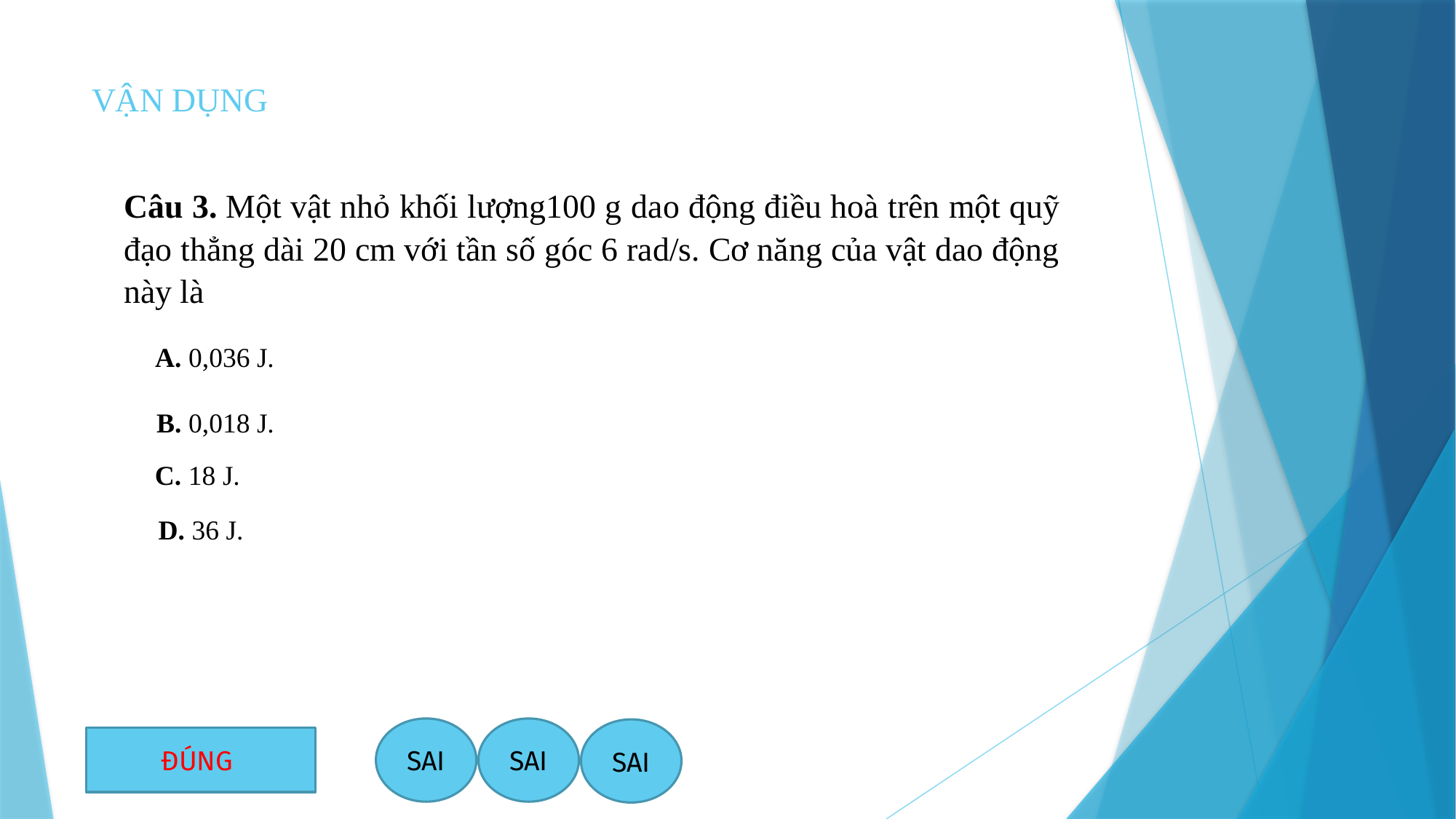

# VẬN DỤNG
Câu 3. Một vật nhỏ khối lượng100 g dao động điều hoà trên một quỹ đạo thẳng dài 20 cm với tần số góc 6 rad/s. Cơ năng của vật dao động này là

A. 0,036 J.
B. 0,018 J.
C. 18 J.
D. 36 J.
SAI
SAI
SAI
ĐÚNG